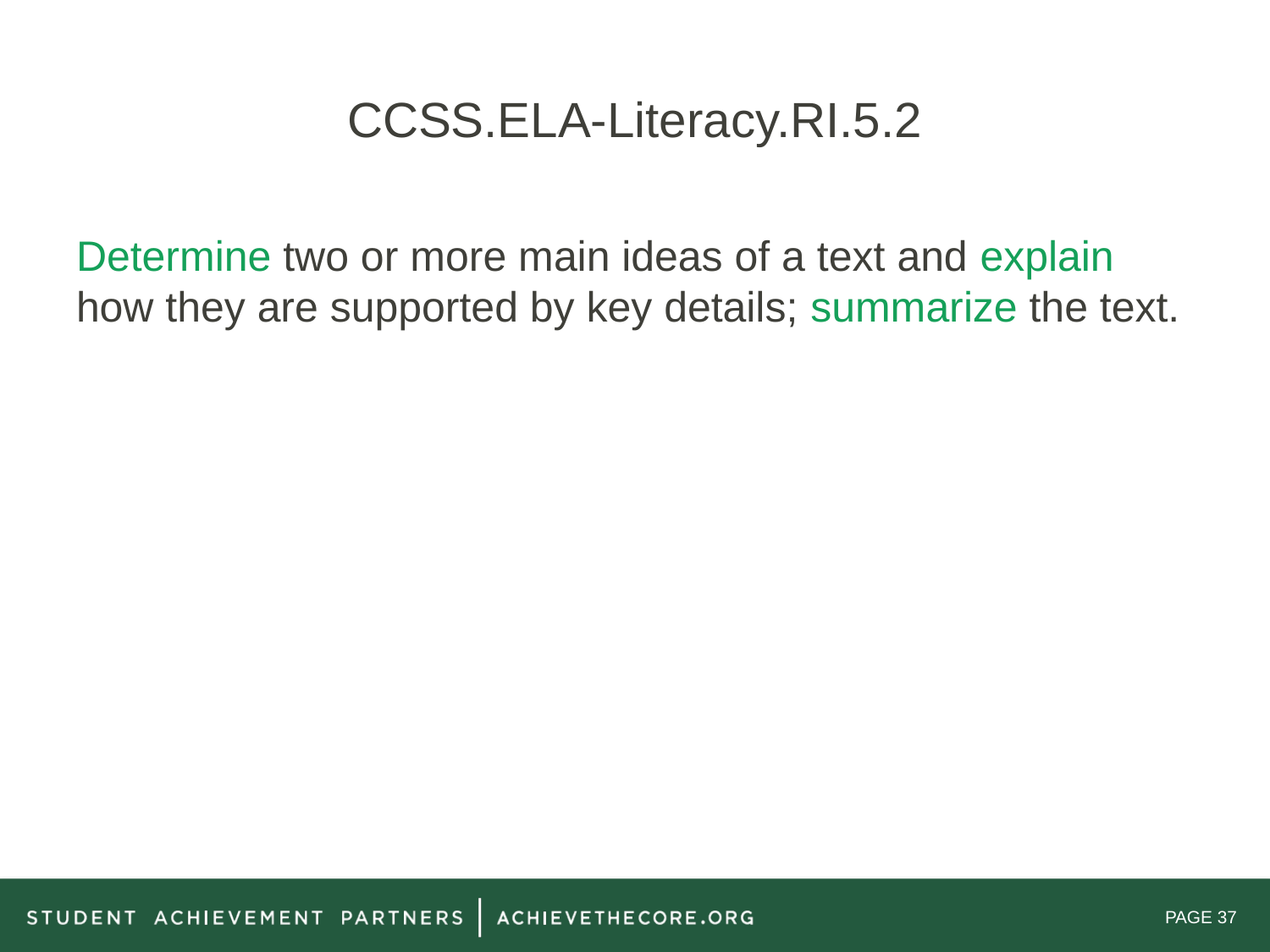

# CCSS.ELA-Literacy.RI.5.2
Determine two or more main ideas of a text and explain how they are supported by key details; summarize the text.